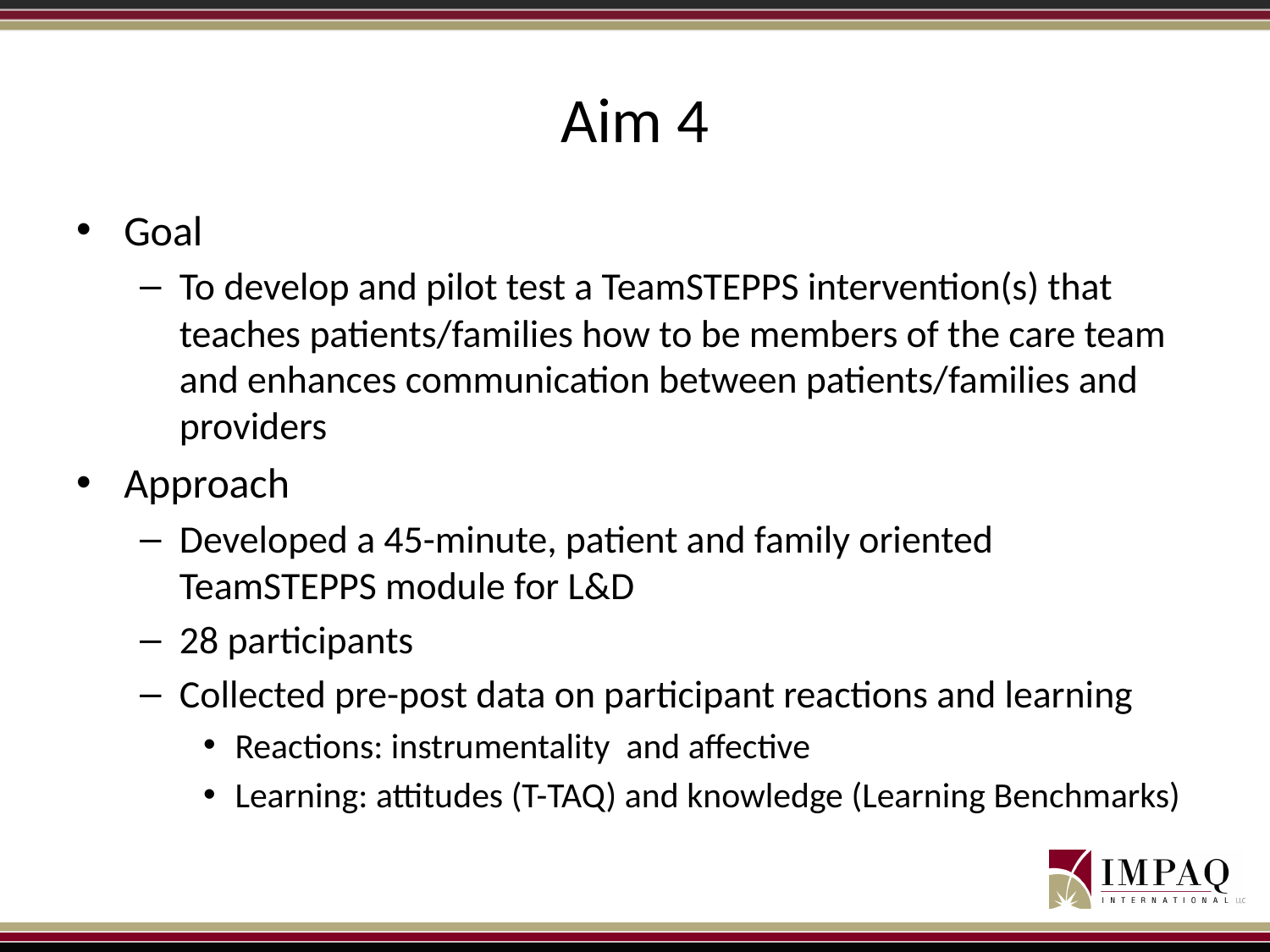

# Aim 4
Goal
To develop and pilot test a TeamSTEPPS intervention(s) that teaches patients/families how to be members of the care team and enhances communication between patients/families and providers
Approach
Developed a 45-minute, patient and family oriented TeamSTEPPS module for L&D
28 participants
Collected pre-post data on participant reactions and learning
Reactions: instrumentality  and affective
Learning: attitudes (T-TAQ) and knowledge (Learning Benchmarks)